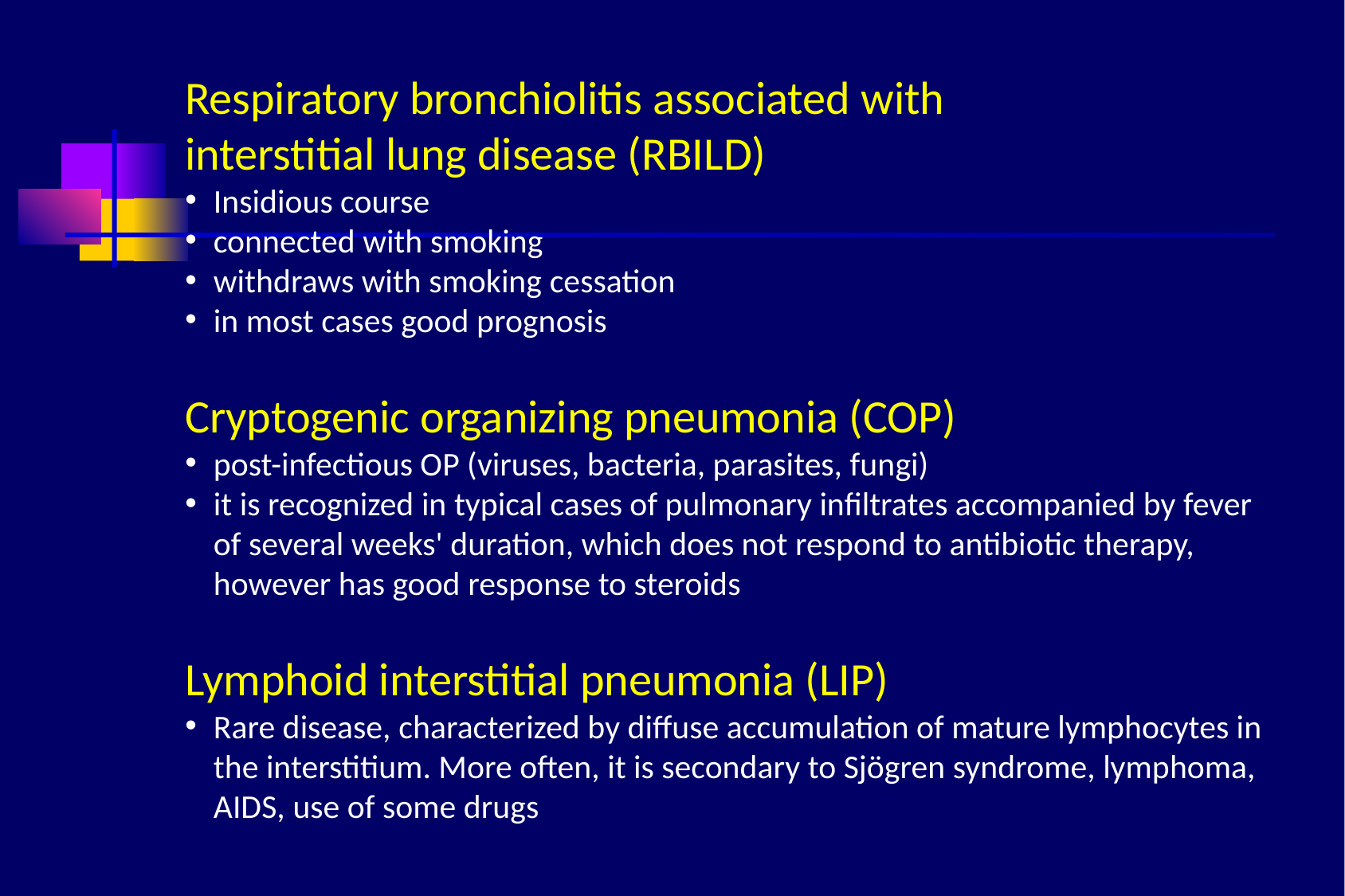

Respiratory bronchiolitis associated with
interstitial lung disease (RBILD)
Insidious course
connected with smoking
withdraws with smoking cessation
in most cases good prognosis

Cryptogenic organizing pneumonia (COP)
post-infectious OP (viruses, bacteria, parasites, fungi)
it is recognized in typical cases of pulmonary infiltrates accompanied by fever of several weeks' duration, which does not respond to antibiotic therapy, however has good response to steroids

Lymphoid interstitial pneumonia (LIP)
Rare disease, characterized by diffuse accumulation of mature lymphocytes in the interstitium. More often, it is secondary to Sjögren syndrome, lymphoma, AIDS, use of some drugs